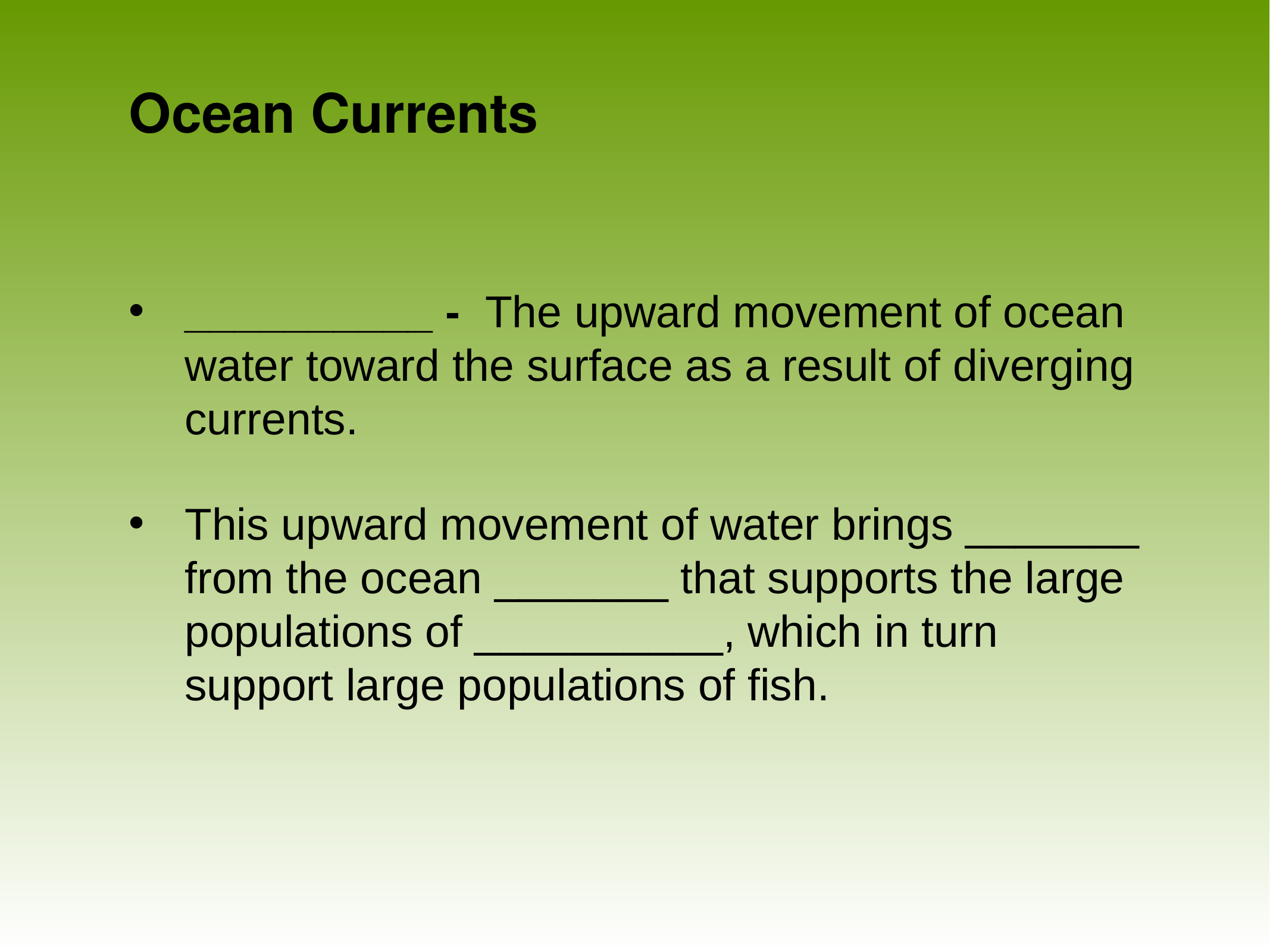

# Ocean Currents
__________ -  The upward movement of ocean water toward the surface as a result of diverging currents.
This upward movement of water brings _______ from the ocean _______ that supports the large populations of __________, which in turn support large populations of fish.